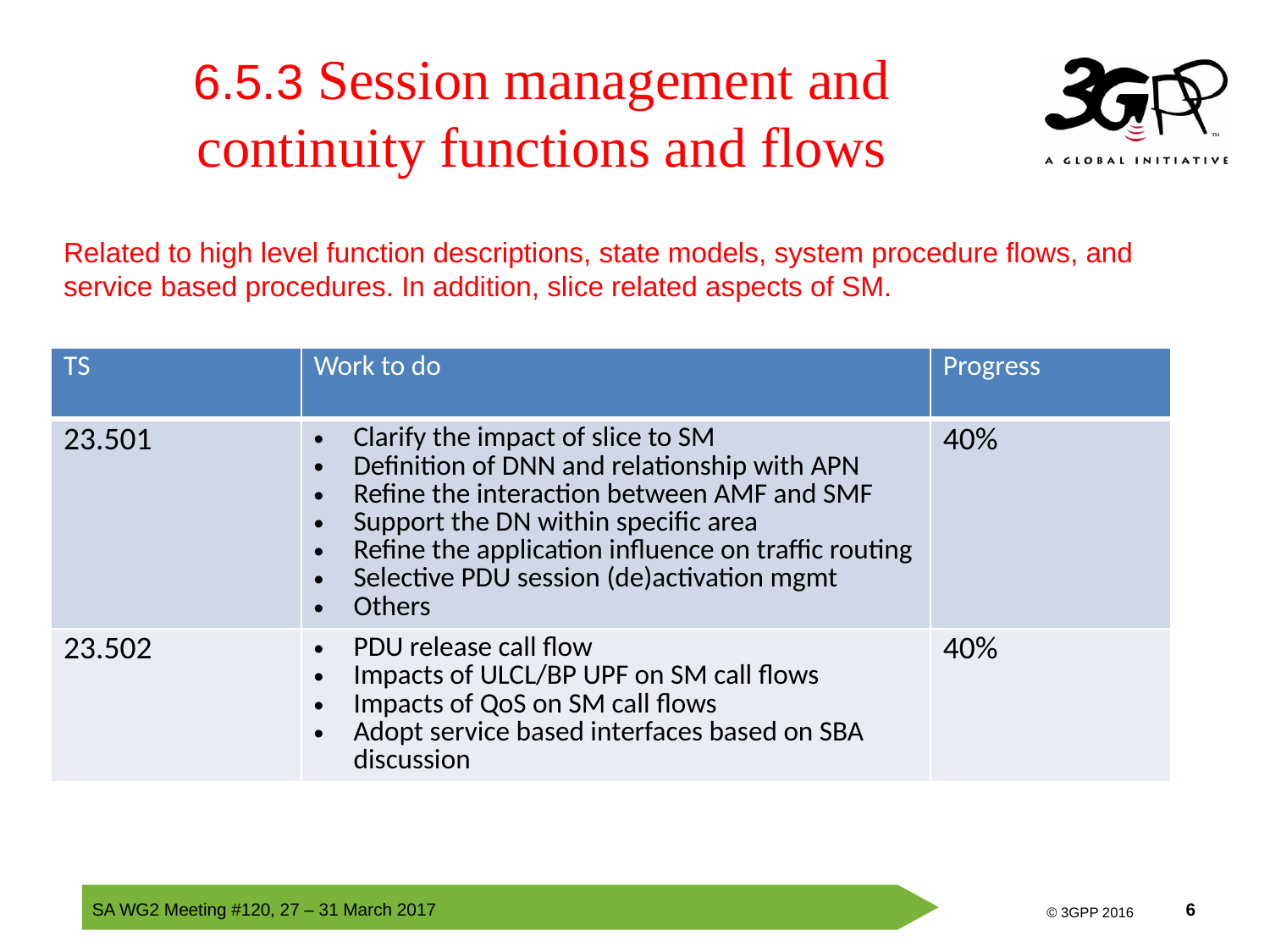

# 6.5.3 Session management and continuity functions and flows
Related to high level function descriptions, state models, system procedure flows, and service based procedures. In addition, slice related aspects of SM.
| TS | Work to do | Progress |
| --- | --- | --- |
| 23.501 | Clarify the impact of slice to SM Definition of DNN and relationship with APN Refine the interaction between AMF and SMF Support the DN within specific area Refine the application influence on traffic routing Selective PDU session (de)activation mgmt Others | 40% |
| 23.502 | PDU release call flow Impacts of ULCL/BP UPF on SM call flows Impacts of QoS on SM call flows Adopt service based interfaces based on SBA discussion | 40% |